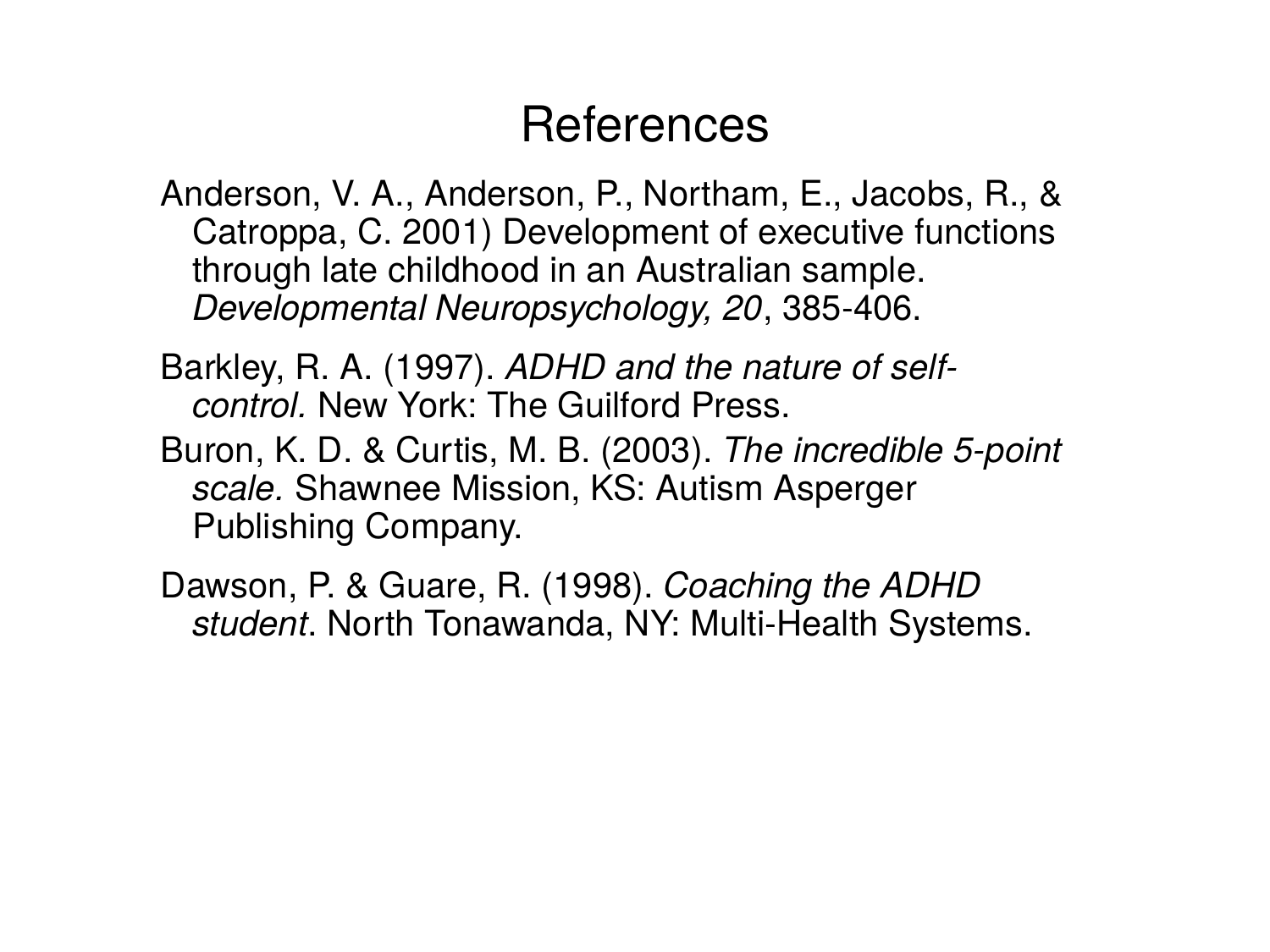

# References
Anderson, V. A., Anderson, P., Northam, E., Jacobs, R., & Catroppa, C. 2001) Development of executive functions through late childhood in an Australian sample. Developmental Neuropsychology, 20, 385-406.
Barkley, R. A. (1997). ADHD and the nature of self-control. New York: The Guilford Press.
Buron, K. D. & Curtis, M. B. (2003). The incredible 5-point scale. Shawnee Mission, KS: Autism Asperger Publishing Company.
Dawson, P. & Guare, R. (1998). Coaching the ADHD student. North Tonawanda, NY: Multi-Health Systems.